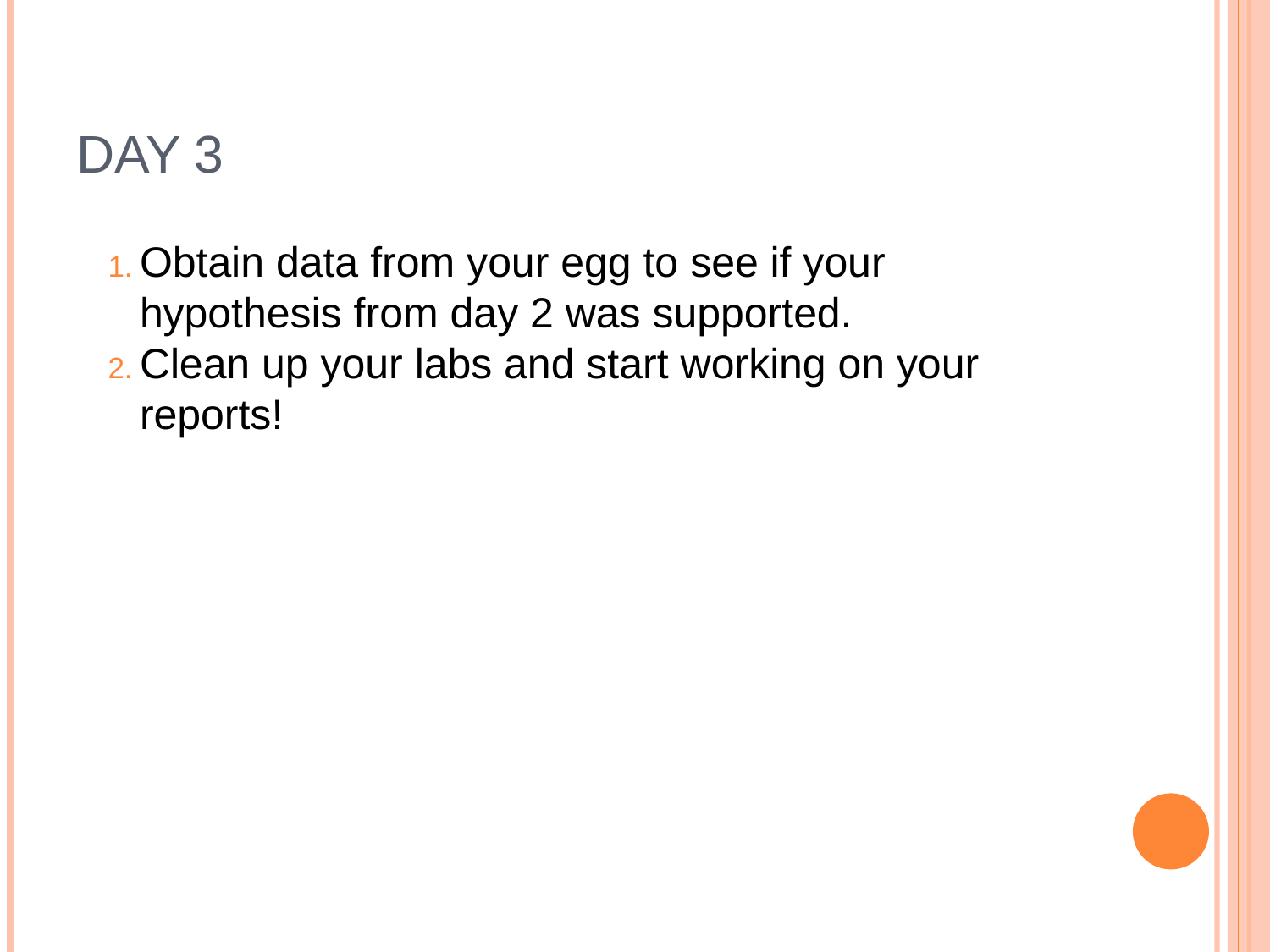

# Day 3
Obtain data from your egg to see if your hypothesis from day 2 was supported.
Clean up your labs and start working on your reports!